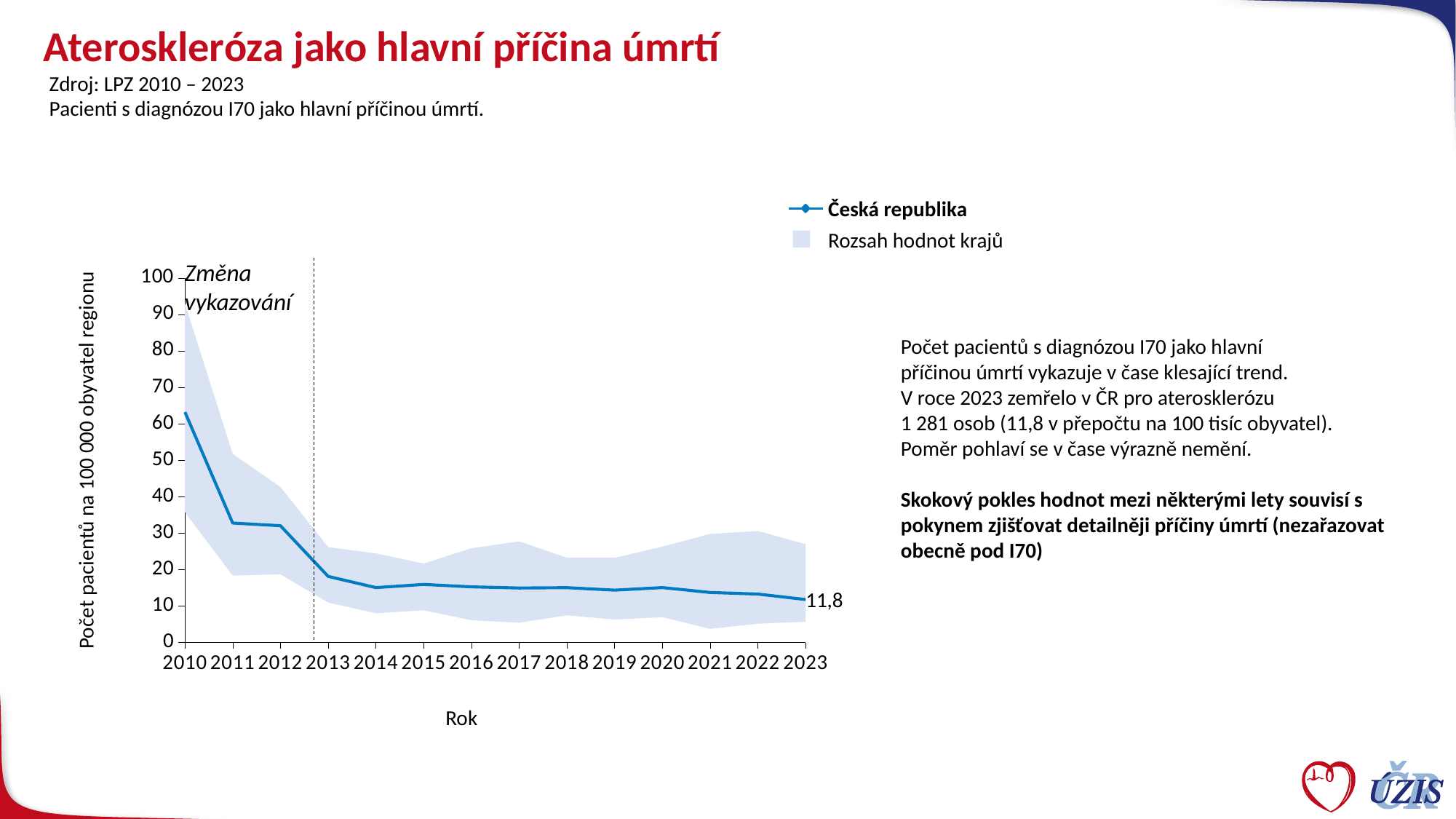

# Ateroskleróza jako hlavní příčina úmrtí
Zdroj: LPZ 2010 – 2023
Pacienti s diagnózou I70 jako hlavní příčinou úmrtí.
Česká republika

Rozsah hodnot krajů

### Chart

| Category | min | max (max-min) | Česká republika |
|---|---|---|---|
| 2010 | 35.723793639344414 | 57.248356975539586 | 63.22173559282126 |
| 2011 | 18.360379083231113 | 33.366201460326295 | 32.763961926410545 |
| 2012 | 18.69948977106482 | 23.94739403105364 | 32.02700614532444 |
| 2013 | 10.969164893971268 | 15.176270725753177 | 18.12142381311095 |
| 2014 | 8.014035014364287 | 16.41776173932221 | 15.049901430737005 |
| 2015 | 8.832067076605425 | 12.8103006148781 | 15.918372103886707 |
| 2016 | 6.088136578506521 | 19.748947809703512 | 15.256900107951548 |
| 2017 | 5.403470378850817 | 22.34166200684131 | 14.938659601670302 |
| 2018 | 7.450429246321351 | 15.793222331341498 | 15.033146162369247 |
| 2019 | 6.297540044695514 | 16.9241838780342 | 14.353925153304129 |
| 2020 | 6.938697454174981 | 19.348228878980088 | 15.053574747446149 |
| 2021 | 3.7293081667187216 | 26.045402573781967 | 13.711516352029205 |
| 2022 | 5.147598816738618 | 25.42824011914982 | 13.281255445756203 |
| 2023 | 5.68019471018958 | 21.26754284759086 | 11.77601630881734 |
Změna vykazování
Počet pacientů s diagnózou I70 jako hlavní
příčinou úmrtí vykazuje v čase klesající trend.
V roce 2023 zemřelo v ČR pro aterosklerózu
1 281 osob (11,8 v přepočtu na 100 tisíc obyvatel).
Poměr pohlaví se v čase výrazně nemění.

Skokový pokles hodnot mezi některými lety souvisí s pokynem zjišťovat detailněji příčiny úmrtí (nezařazovat obecně pod I70)

Počet pacientů na 100 000 obyvatel regionu
11,8
Rok